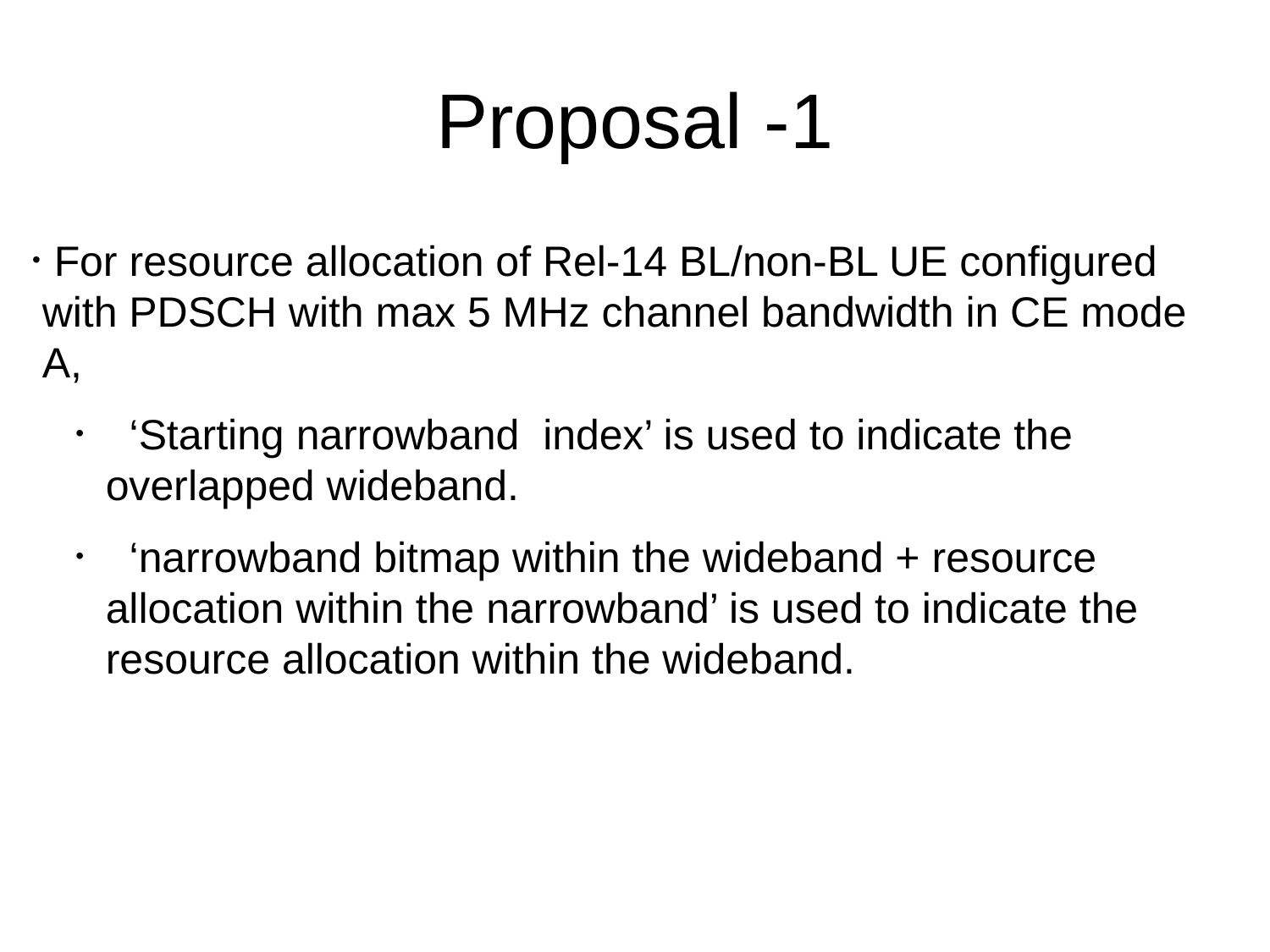

# Proposal -1
 For resource allocation of Rel-14 BL/non-BL UE configured with PDSCH with max 5 MHz channel bandwidth in CE mode A,
  ‘Starting narrowband  index’ is used to indicate the overlapped wideband.
  ‘narrowband bitmap within the wideband + resource allocation within the narrowband’ is used to indicate the resource allocation within the wideband.